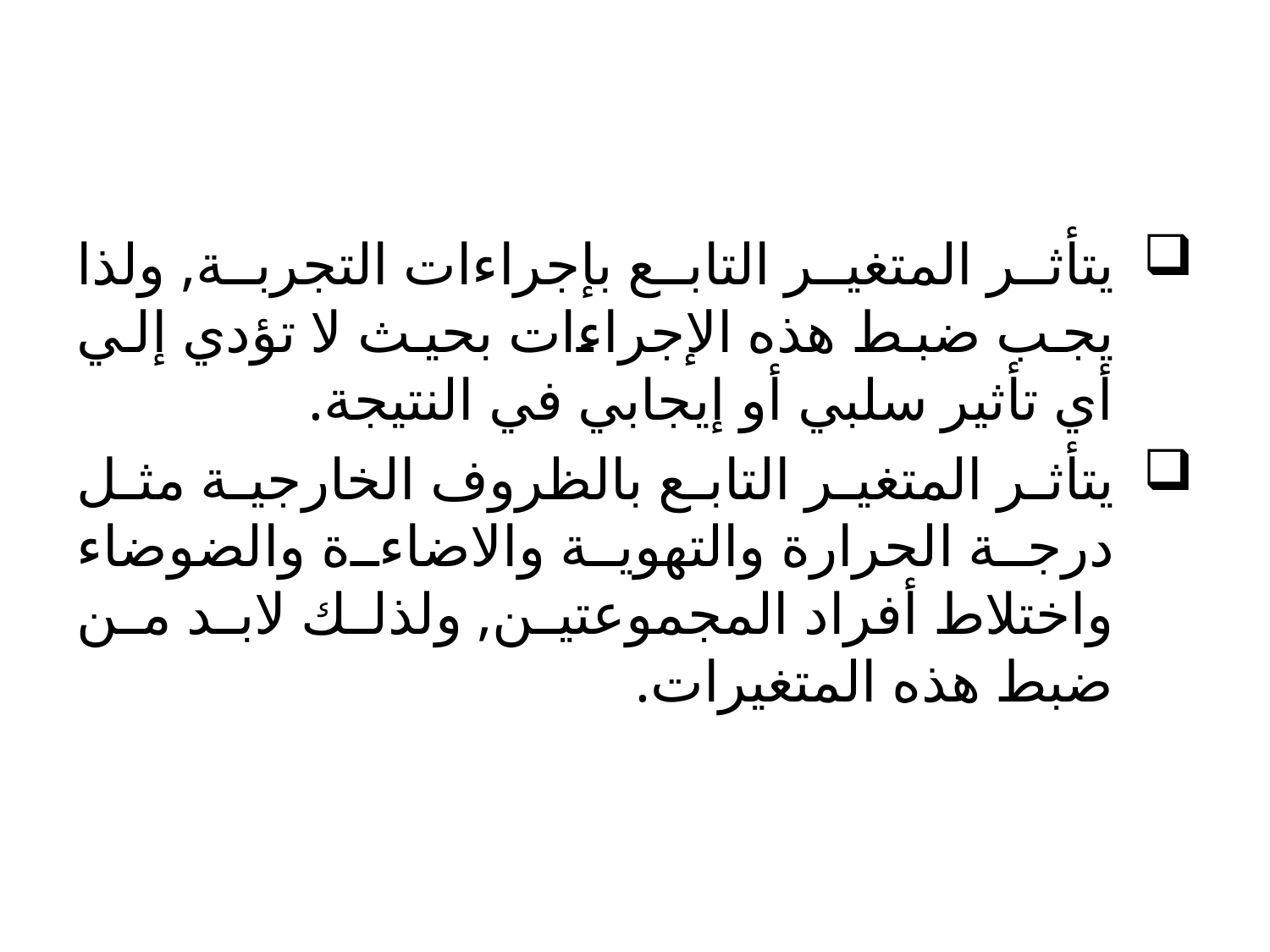

يتأثر المتغير التابع بإجراءات التجربة, ولذا يجب ضبط هذه الإجراءات بحيث لا تؤدي إلي أي تأثير سلبي أو إيجابي في النتيجة.
يتأثر المتغير التابع بالظروف الخارجية مثل درجة الحرارة والتهوية والاضاءة والضوضاء واختلاط أفراد المجموعتين, ولذلك لابد من ضبط هذه المتغيرات.